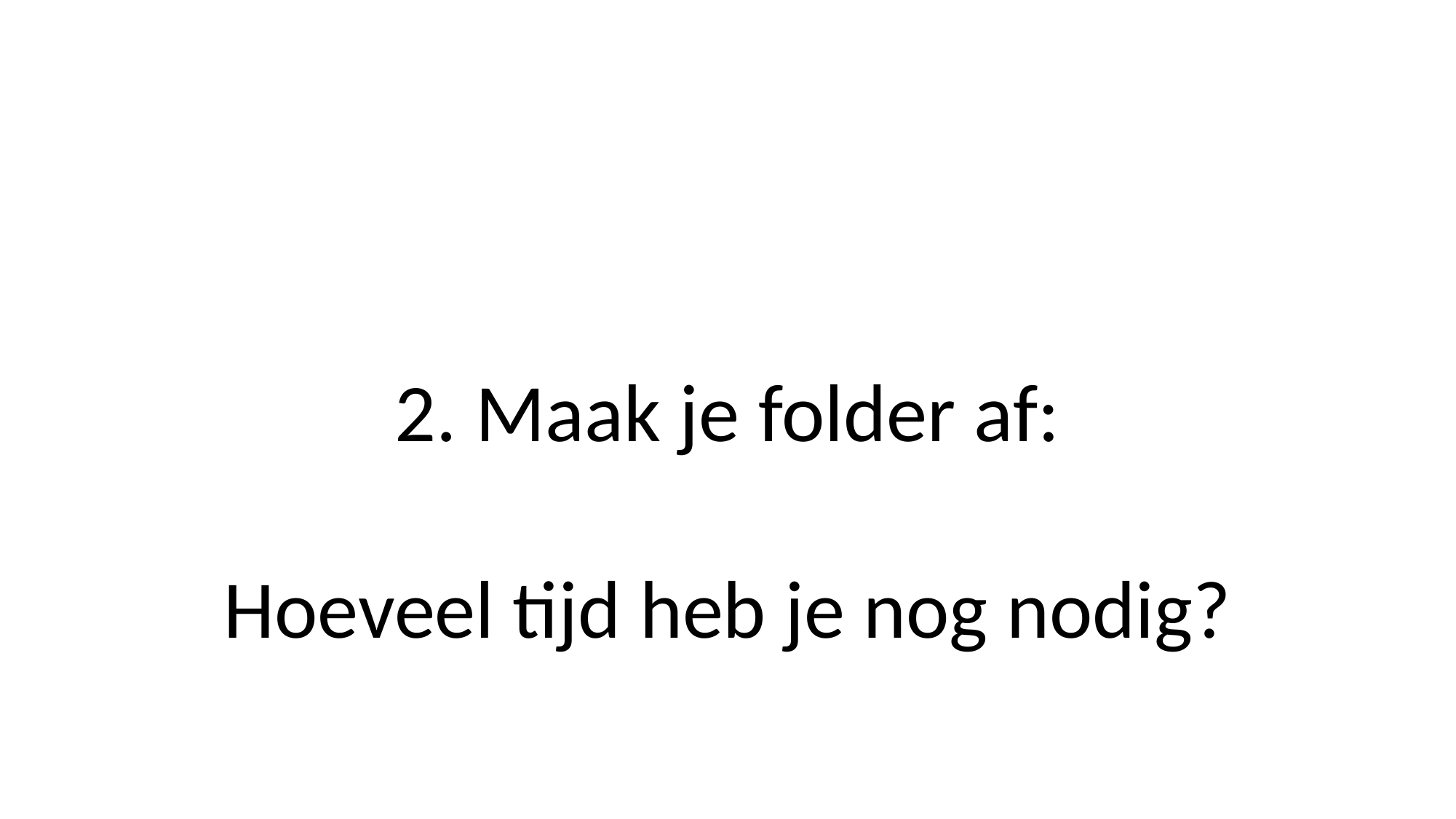

2. Maak je folder af:

Hoeveel tijd heb je nog nodig?